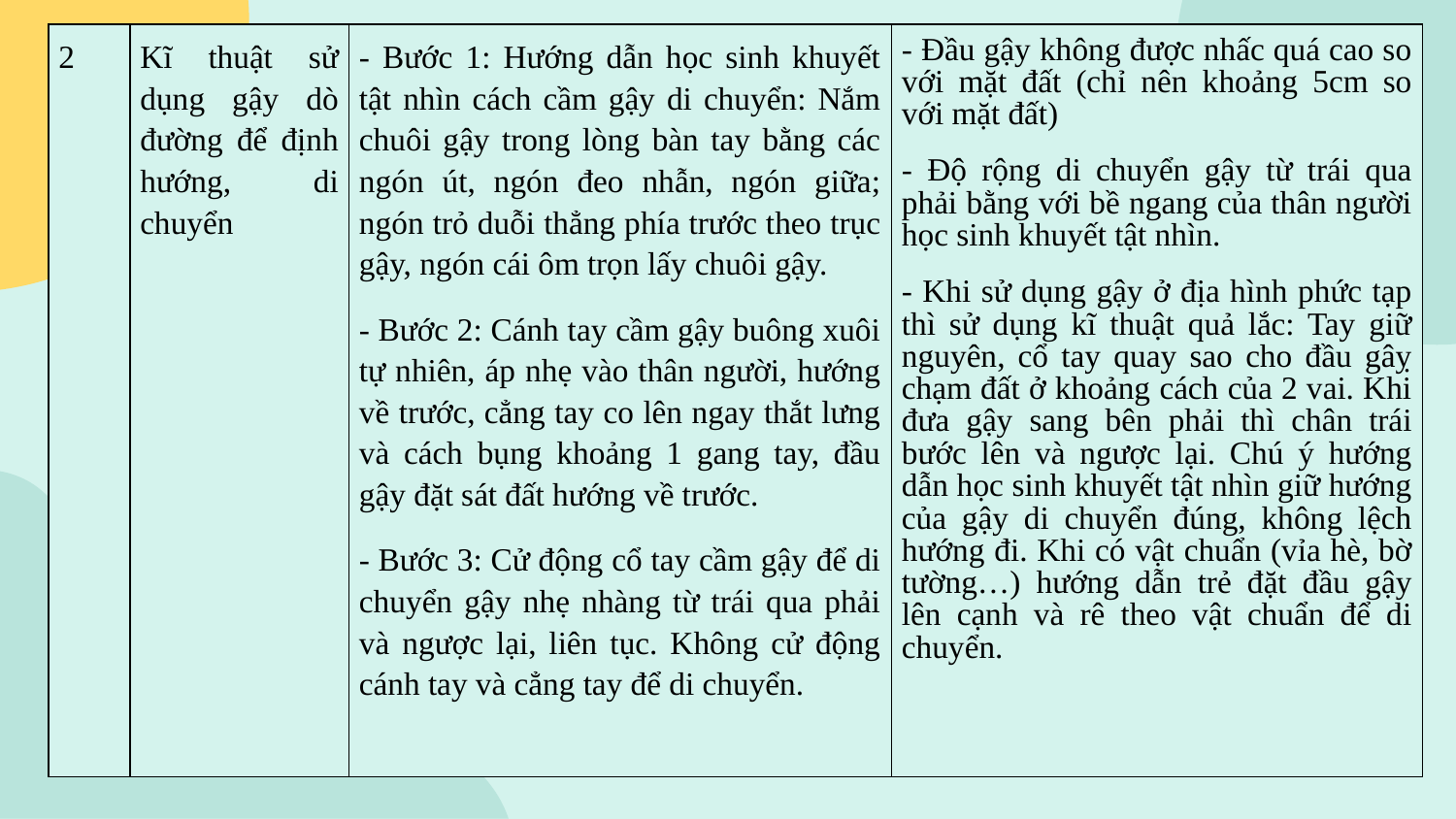

| 2 | Kĩ thuật sử dụng gậy dò đường để định hướng, di chuyển | - Bước 1: Hướng dẫn học sinh khuyết tật nhìn cách cầm gậy di chuyển: Nắm chuôi gậy trong lòng bàn tay bằng các ngón út, ngón đeo nhẫn, ngón giữa; ngón trỏ duỗi thẳng phía trước theo trục gậy, ngón cái ôm trọn lấy chuôi gậy. - Bước 2: Cánh tay cầm gậy buông xuôi tự nhiên, áp nhẹ vào thân người, hướng về trước, cẳng tay co lên ngay thắt lưng và cách bụng khoảng 1 gang tay, đầu gậy đặt sát đất hướng về trước. - Bước 3: Cử động cổ tay cầm gậy để di chuyển gậy nhẹ nhàng từ trái qua phải và ngược lại, liên tục. Không cử động cánh tay và cẳng tay để di chuyển. | - Đầu gậy không được nhấc quá cao so với mặt đất (chỉ nên khoảng 5cm so với mặt đất) - Độ rộng di chuyển gậy từ trái qua phải bằng với bề ngang của thân người học sinh khuyết tật nhìn. - Khi sử dụng gậy ở địa hình phức tạp thì sử dụng kĩ thuật quả lắc: Tay giữ nguyên, cổ tay quay sao cho đầu gâỵ chạm đất ở khoảng cách của 2 vai. Khi đưa gậy sang bên phải thì chân trái bước lên và ngược lại. Chú ý hướng dẫn học sinh khuyết tật nhìn giữ hướng của gậy di chuyển đúng, không lệch hướng đi. Khi có vật chuẩn (vỉa hè, bờ tường…) hướng dẫn trẻ đặt đầu gậy lên cạnh và rê theo vật chuẩn để di chuyển. |
| --- | --- | --- | --- |